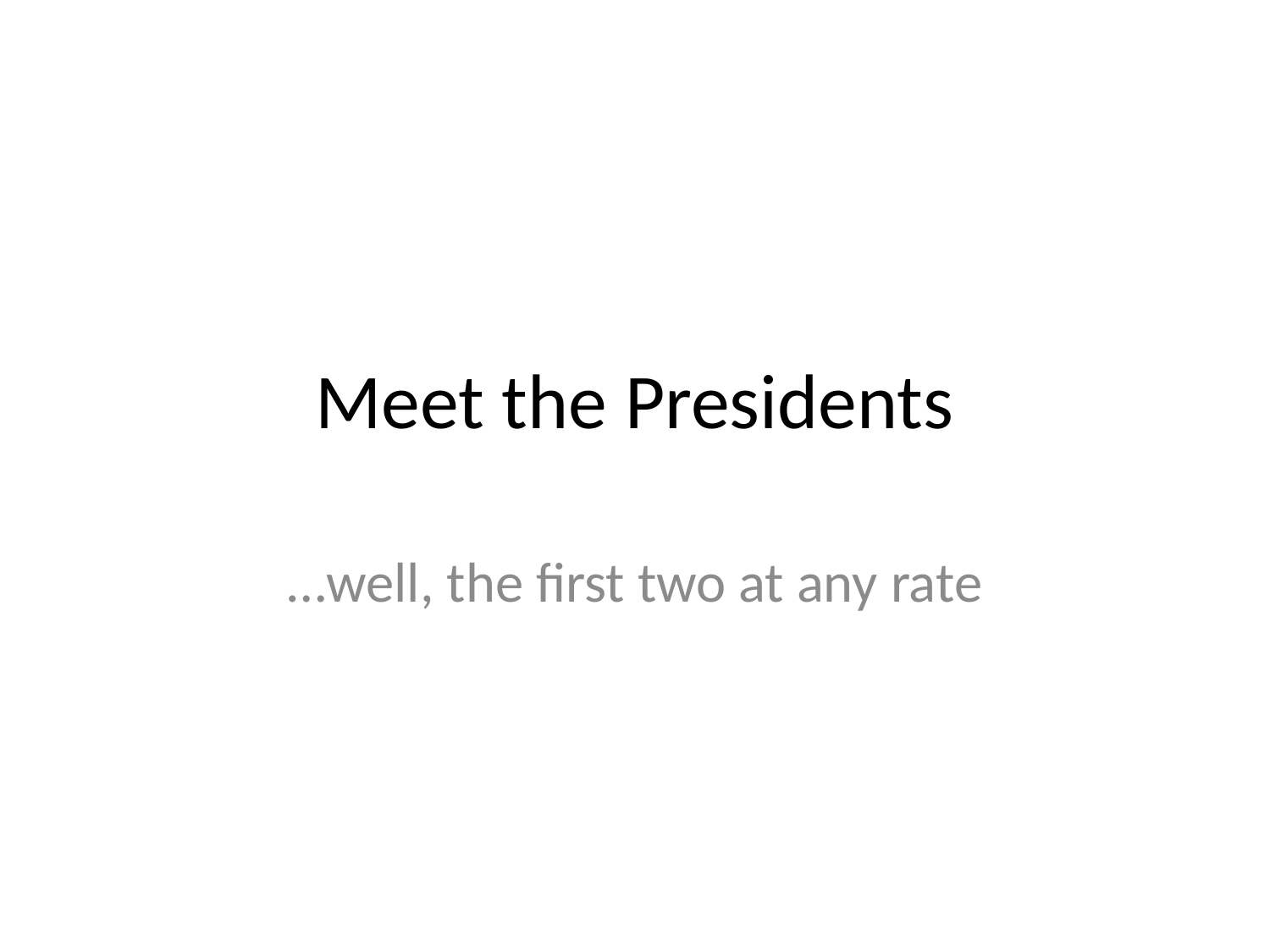

# Meet the Presidents
…well, the first two at any rate